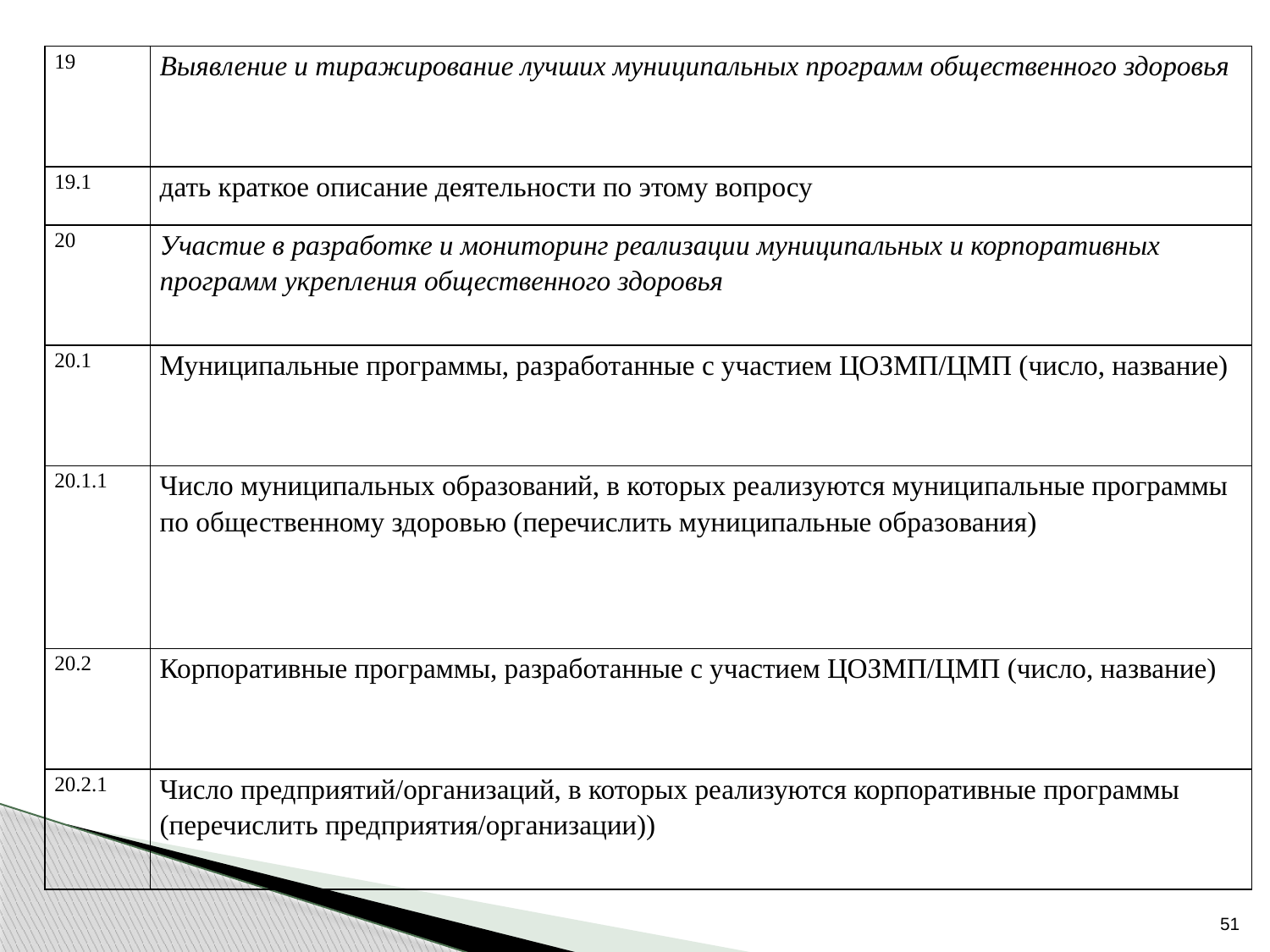

| 19 | Выявление и тиражирование лучших муниципальных программ общественного здоровья |
| --- | --- |
| 19.1 | дать краткое описание деятельности по этому вопросу |
| 20 | Участие в разработке и мониторинг реализации муниципальных и корпоративных программ укрепления общественного здоровья |
| 20.1 | Муниципальные программы, разработанные с участием ЦОЗМП/ЦМП (число, название) |
| 20.1.1 | Число муниципальных образований, в которых реализуются муниципальные программы по общественному здоровью (перечислить муниципальные образования) |
| 20.2 | Корпоративные программы, разработанные с участием ЦОЗМП/ЦМП (число, название) |
| 20.2.1 | Число предприятий/организаций, в которых реализуются корпоративные программы (перечислить предприятия/организации)) |
51